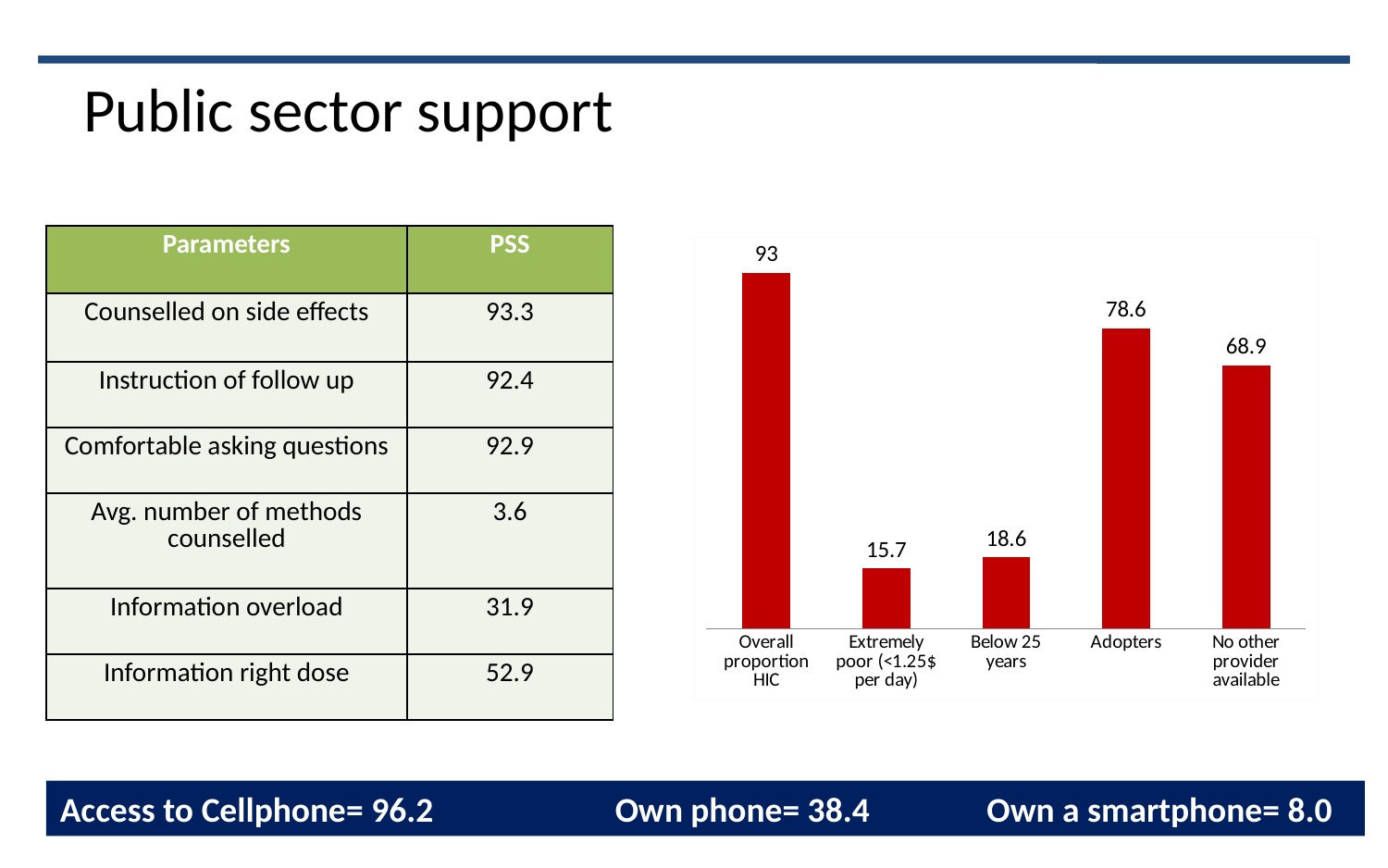

# Public sector support
| Parameters | PSS |
| --- | --- |
| Counselled on side effects | 93.3 |
| Instruction of follow up | 92.4 |
| Comfortable asking questions | 92.9 |
| Avg. number of methods counselled | 3.6 |
| Information overload | 31.9 |
| Information right dose | 52.9 |

### Chart

| Category | 2016 |
|---|---|
| Overall proportion HIC | 93.0 |
| Extremely poor (<1.25$ per day) | 15.7 |
| Below 25 years | 18.6 |
| Adopters | 78.6 |
| No other provider available | 68.9 |
Access to Cellphone= 96.2 		Own phone= 38.4	            Own a smartphone= 8.0